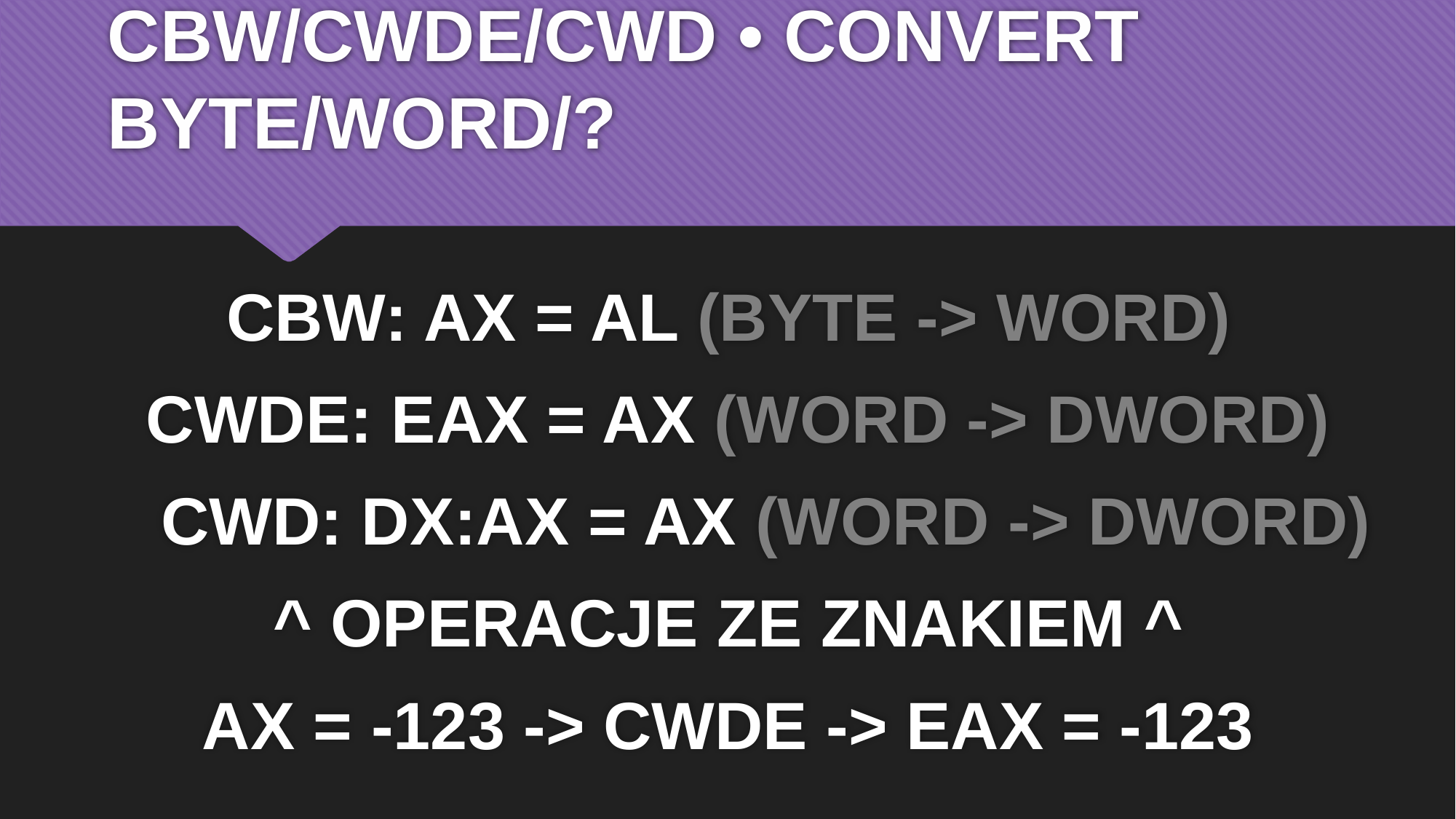

# CBW/CWDE/CWD • CONVERT BYTE/WORD/?
CBW: AX = AL (BYTE -> WORD)
 CWDE: EAX = AX (WORD -> DWORD)
    CWD: DX:AX = AX (WORD -> DWORD)
^ OPERACJE ZE ZNAKIEM ^
AX = -123 -> CWDE -> EAX = -123